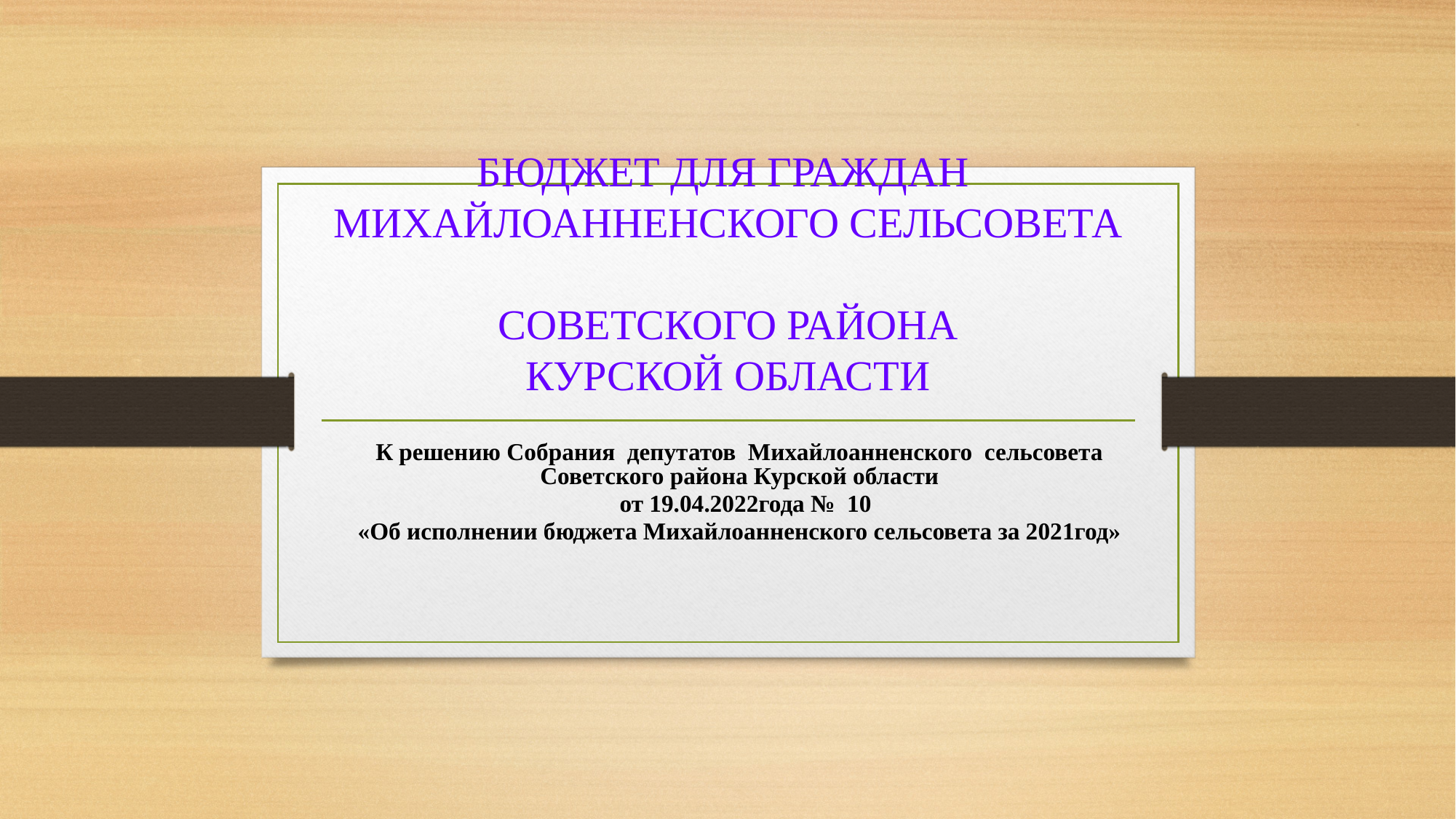

# БЮДЖЕТ ДЛЯ ГРАЖДАН МИХАЙЛОАННЕНСКОГО СЕЛЬСОВЕТА СОВЕТСКОГО РАЙОНА КУРСКОЙ ОБЛАСТИ
К решению Собрания  депутатов  Михайлоанненского  сельсовета Советского района Курской области
  от 19.04.2022года №  10
«Об исполнении бюджета Михайлоанненского сельсовета за 2021год»